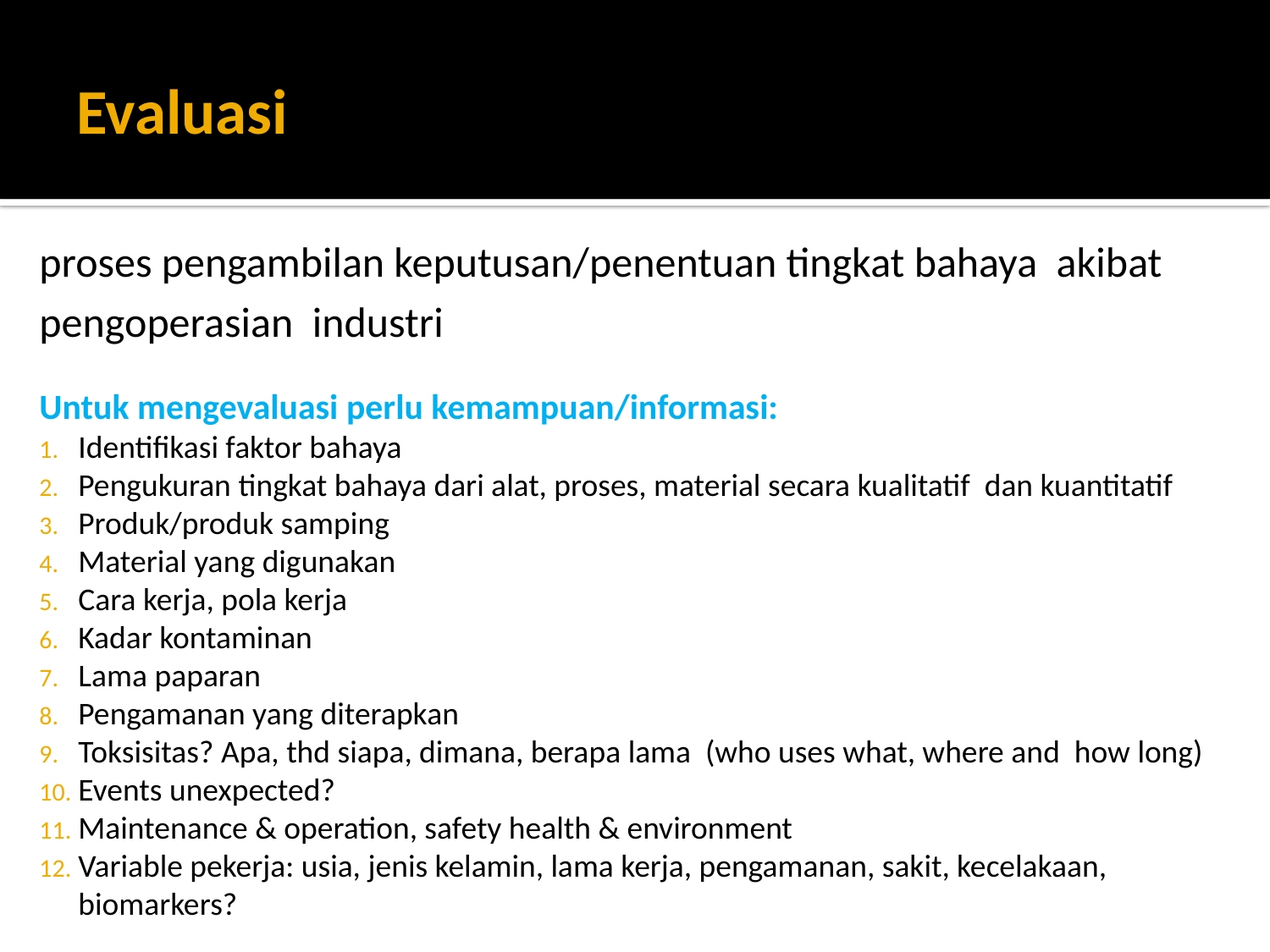

# Evaluasi
proses pengambilan keputusan/penentuan tingkat bahaya  akibat pengoperasian  industri

Untuk mengevaluasi perlu kemampuan/informasi:
Identifikasi faktor bahaya
Pengukuran tingkat bahaya dari alat, proses, material secara kualitatif  dan kuantitatif
Produk/produk samping
Material yang digunakan
Cara kerja, pola kerja
Kadar kontaminan
Lama paparan
Pengamanan yang diterapkan
Toksisitas? Apa, thd siapa, dimana, berapa lama  (who uses what, where and  how long)
Events unexpected?
Maintenance & operation, safety health & environment
Variable pekerja: usia, jenis kelamin, lama kerja, pengamanan, sakit, kecelakaan, biomarkers?